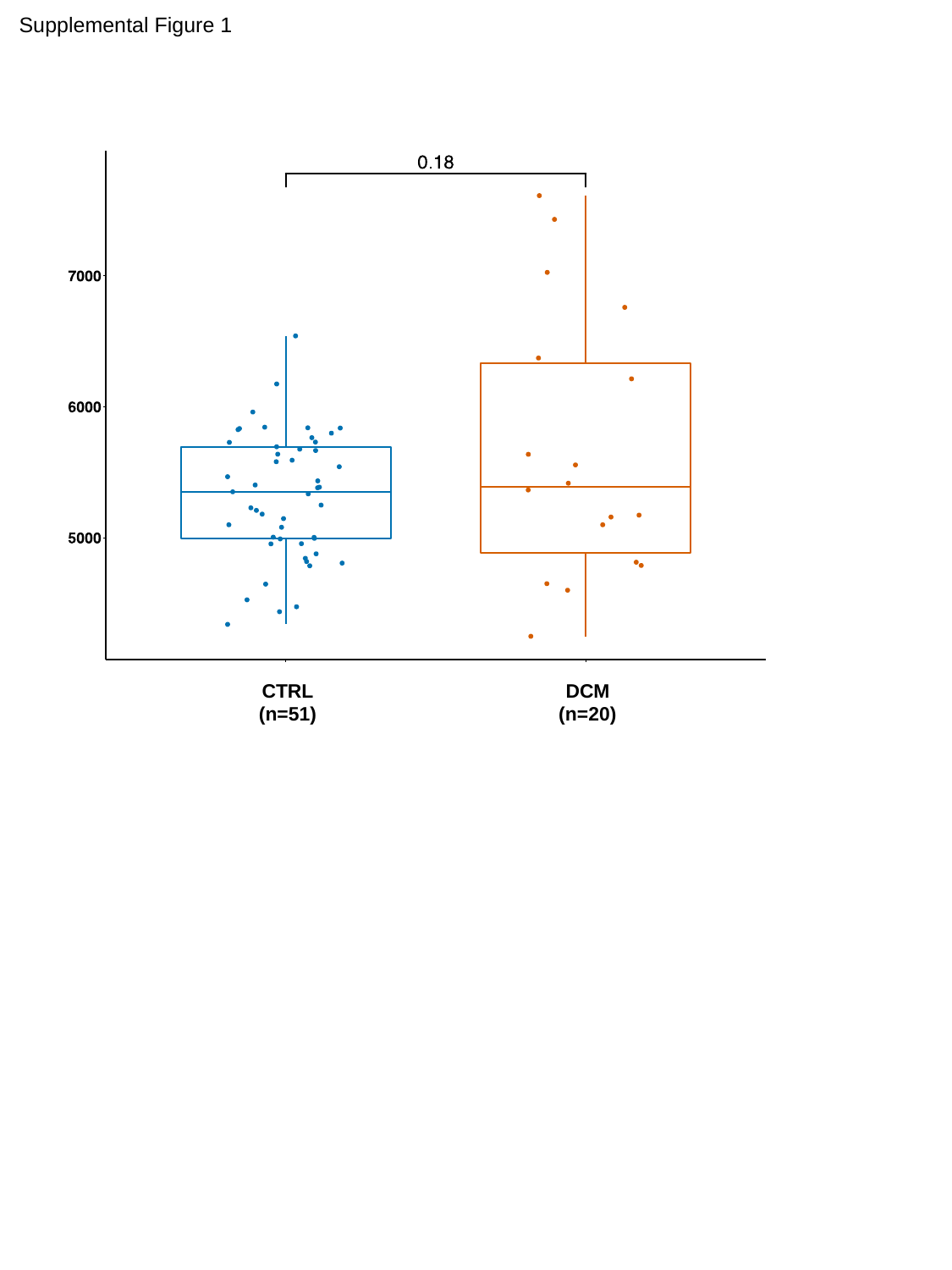

Supplemental Figure 1

CTRL
(n=51)
DCM
(n=20)